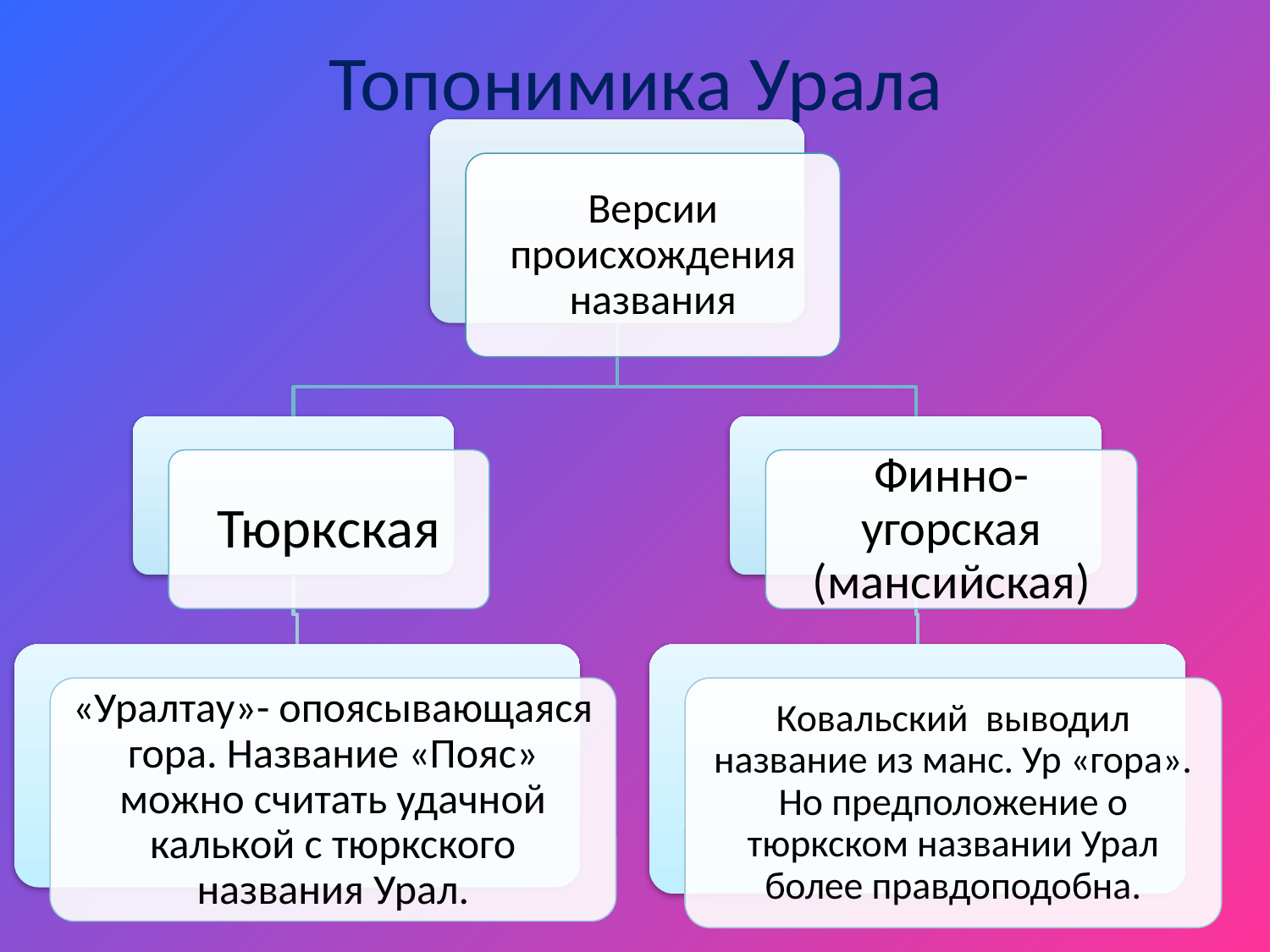

# Топонимика Урала
Версии происхождения названия
Тюркская
«Уралтау»- опоясывающаяся гора. Название «Пояс» можно считать удачной калькой с тюркского названия Урал.
Финно-угорская (мансийская)
Ковальский  выводил название из манс. Ур «гора». Но предположение о тюркском названии Урал более правдоподобна.